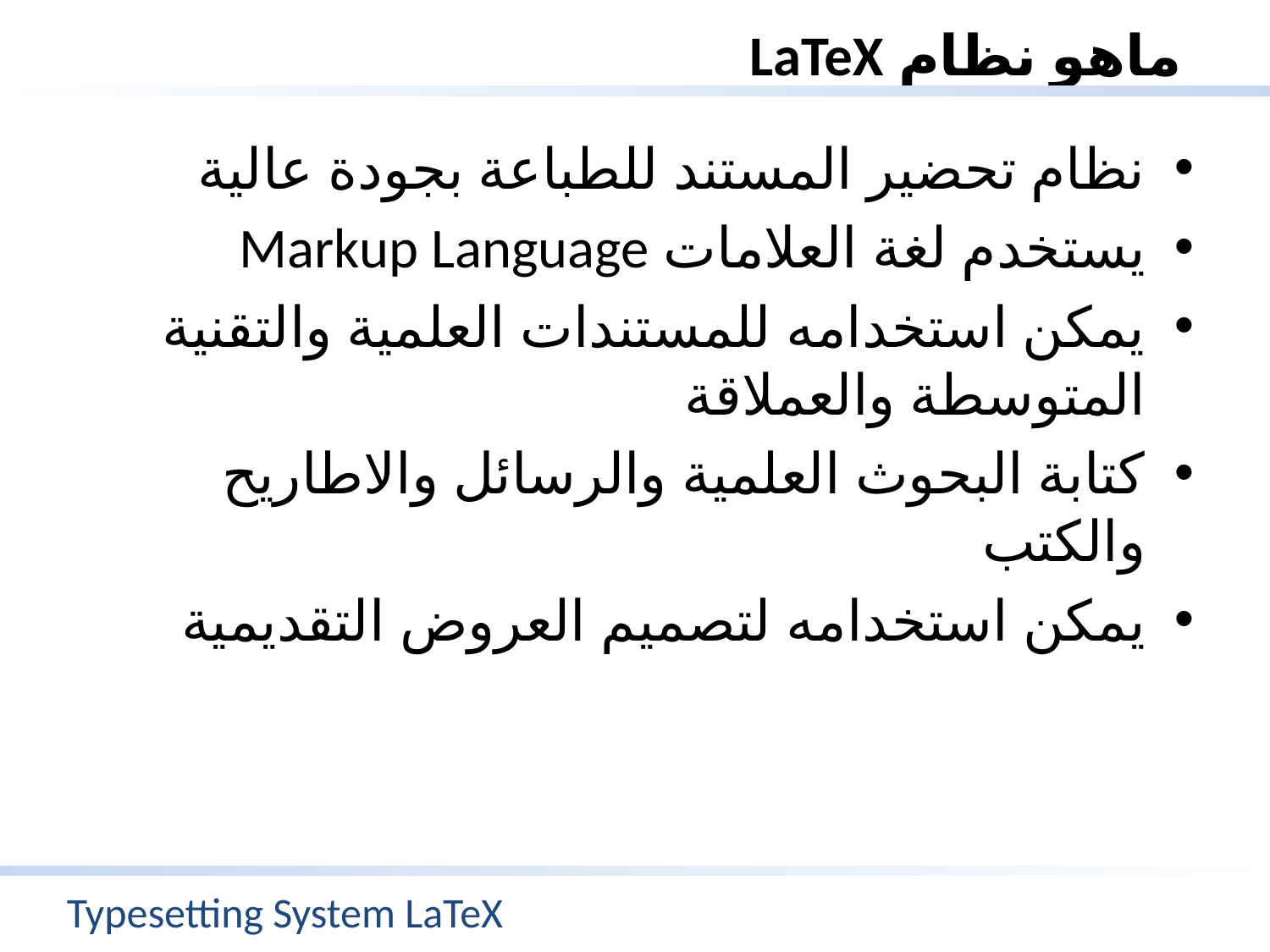

# ماهو نظام LaTeX

نظام تحضير المستند للطباعة بجودة عالية
يستخدم لغة العلامات Markup Language
يمكن استخدامه للمستندات العلمية والتقنية المتوسطة والعملاقة
كتابة البحوث العلمية والرسائل والاطاريح والكتب
يمكن استخدامه لتصميم العروض التقديمية

Typesetting System LaTeX